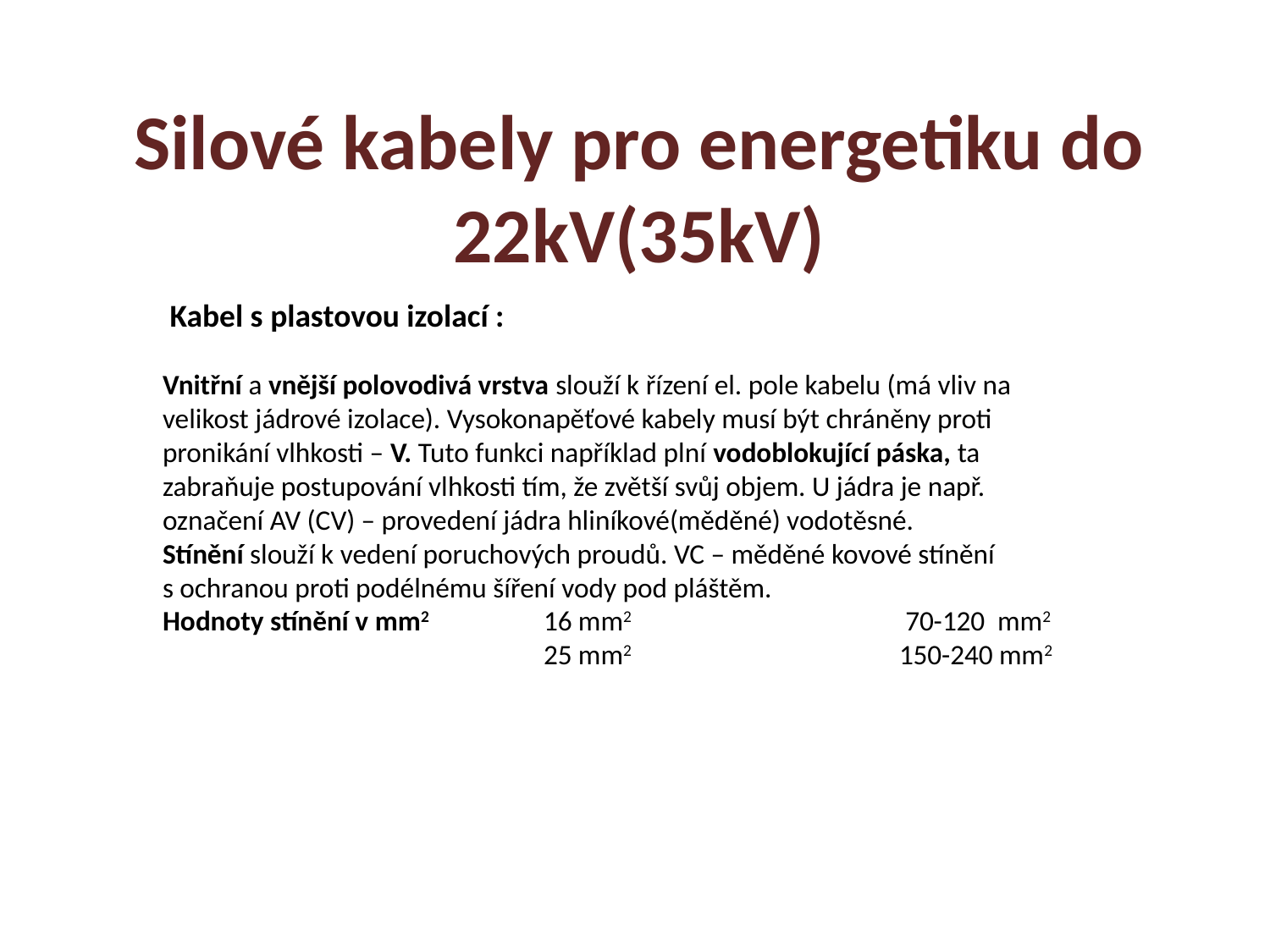

Silové kabely pro energetiku do 22kV(35kV)

 Kabel s plastovou izolací :

Vnitřní a vnější polovodivá vrstva slouží k řízení el. pole kabelu (má vliv na velikost jádrové izolace). Vysokonapěťové kabely musí být chráněny proti pronikání vlhkosti – V. Tuto funkci například plní vodoblokující páska, ta zabraňuje postupování vlhkosti tím, že zvětší svůj objem. U jádra je např. označení AV (CV) – provedení jádra hliníkové(měděné) vodotěsné.
Stínění slouží k vedení poruchových proudů. VC – měděné kovové stínění s ochranou proti podélnému šíření vody pod pláštěm.
Hodnoty stínění v mm2	16 mm2	                                     70-120  mm2
			25 mm2		                150-240 mm2